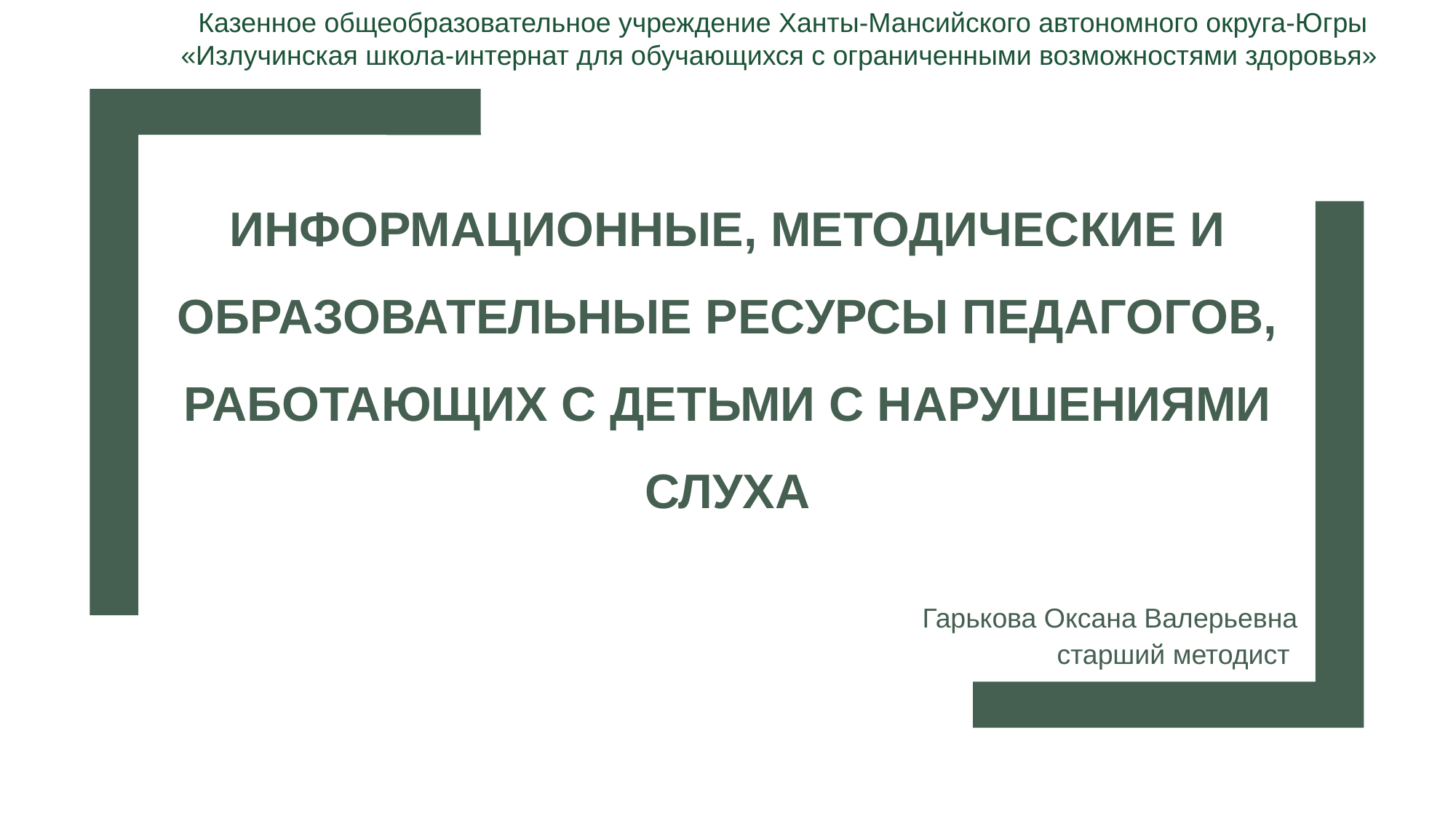

Казенное общеобразовательное учреждение Ханты-Мансийского автономного округа-Югры «Излучинская школа-интернат для обучающихся с ограниченными возможностями здоровья»
# Информационные, методические и образовательные РЕСУРСЫ педагогов, работающих с детьми с нарушениями слуха

Гарькова Оксана Валерьевна
старший методист